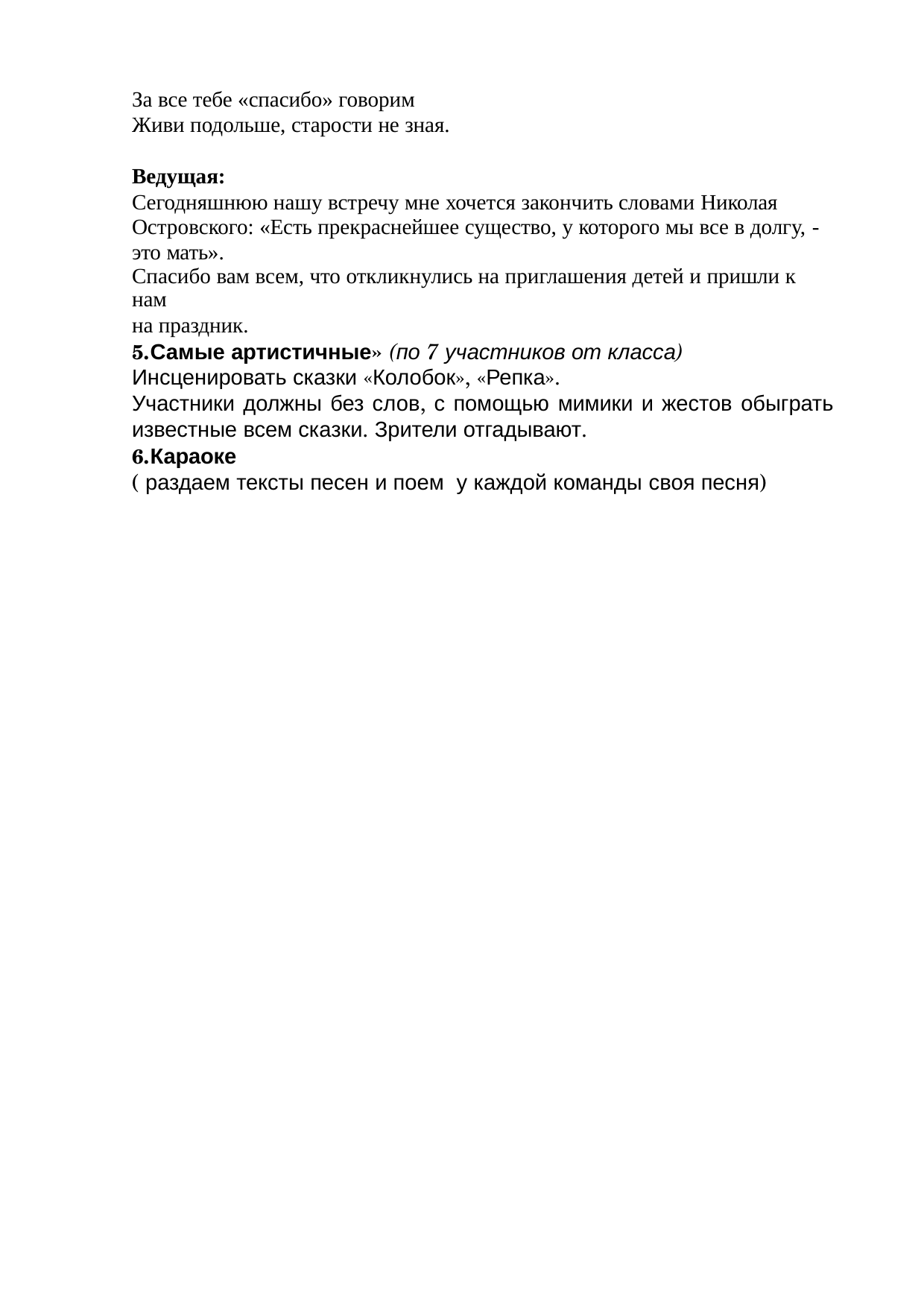

За все тебе «спасибо» говорим
Живи подольше, старости не зная.

Ведущая:
Сегодняшнюю нашу встречу мне хочется закончить словами Николая  Островского: «Есть прекраснейшее существо, у которого мы все в долгу, -  это мать».
Спасибо вам всем, что откликнулись на приглашения детей и пришли к нам
на праздник.
Самые артистичные» (по 7 участников от класса)
Инсценировать сказки «Колобок», «Репка».
Участники должны без слов, с помощью мимики и жестов обыграть  известные всем сказки. Зрители отгадывают.
Караоке
( раздаем тексты песен и поем у каждой команды своя песня)